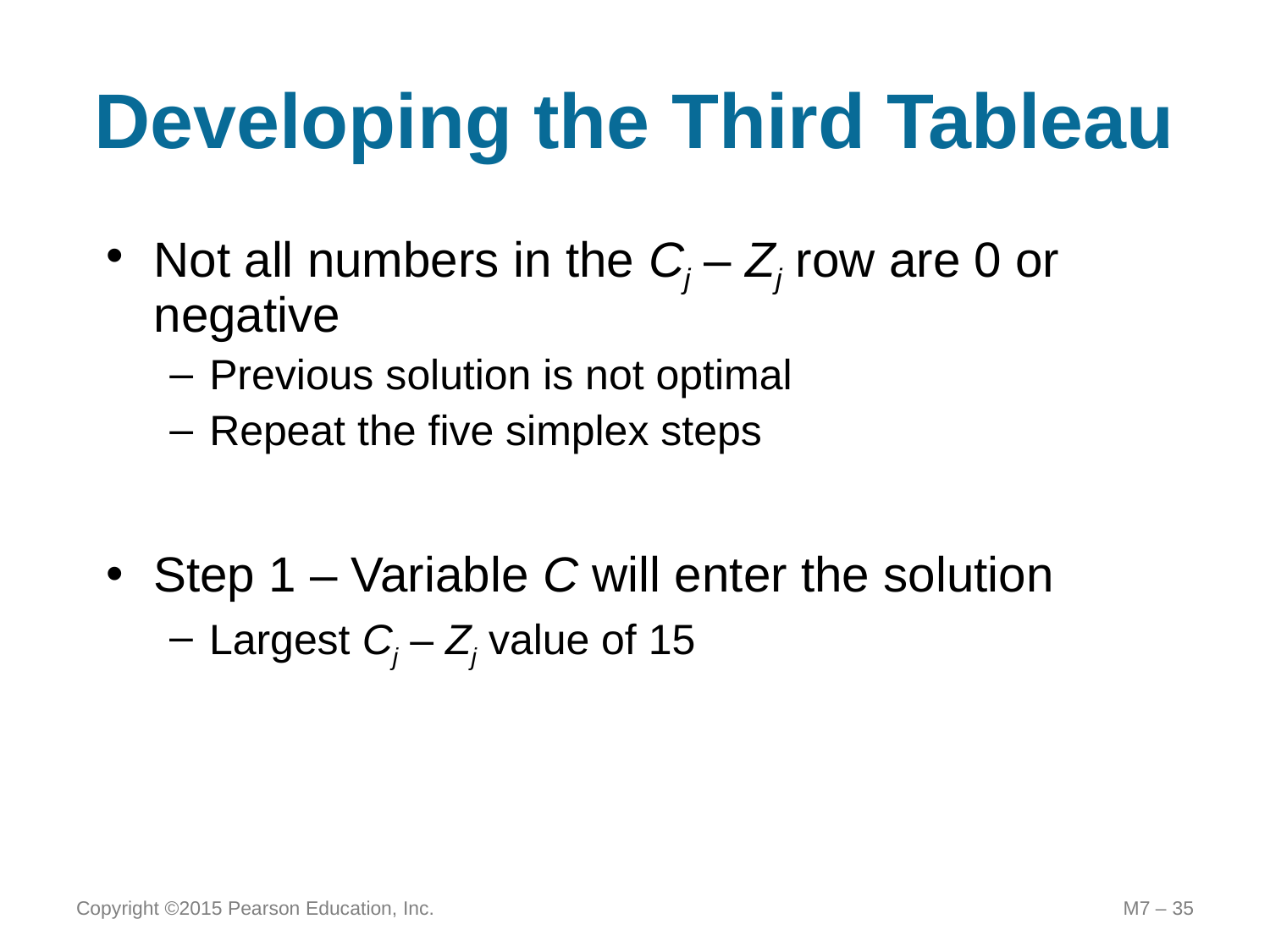

# Developing the Third Tableau
Not all numbers in the Cj – Zj row are 0 or negative
Previous solution is not optimal
Repeat the five simplex steps
Step 1 – Variable C will enter the solution
Largest Cj – Zj value of 15
Copyright ©2015 Pearson Education, Inc.
M7 – 35